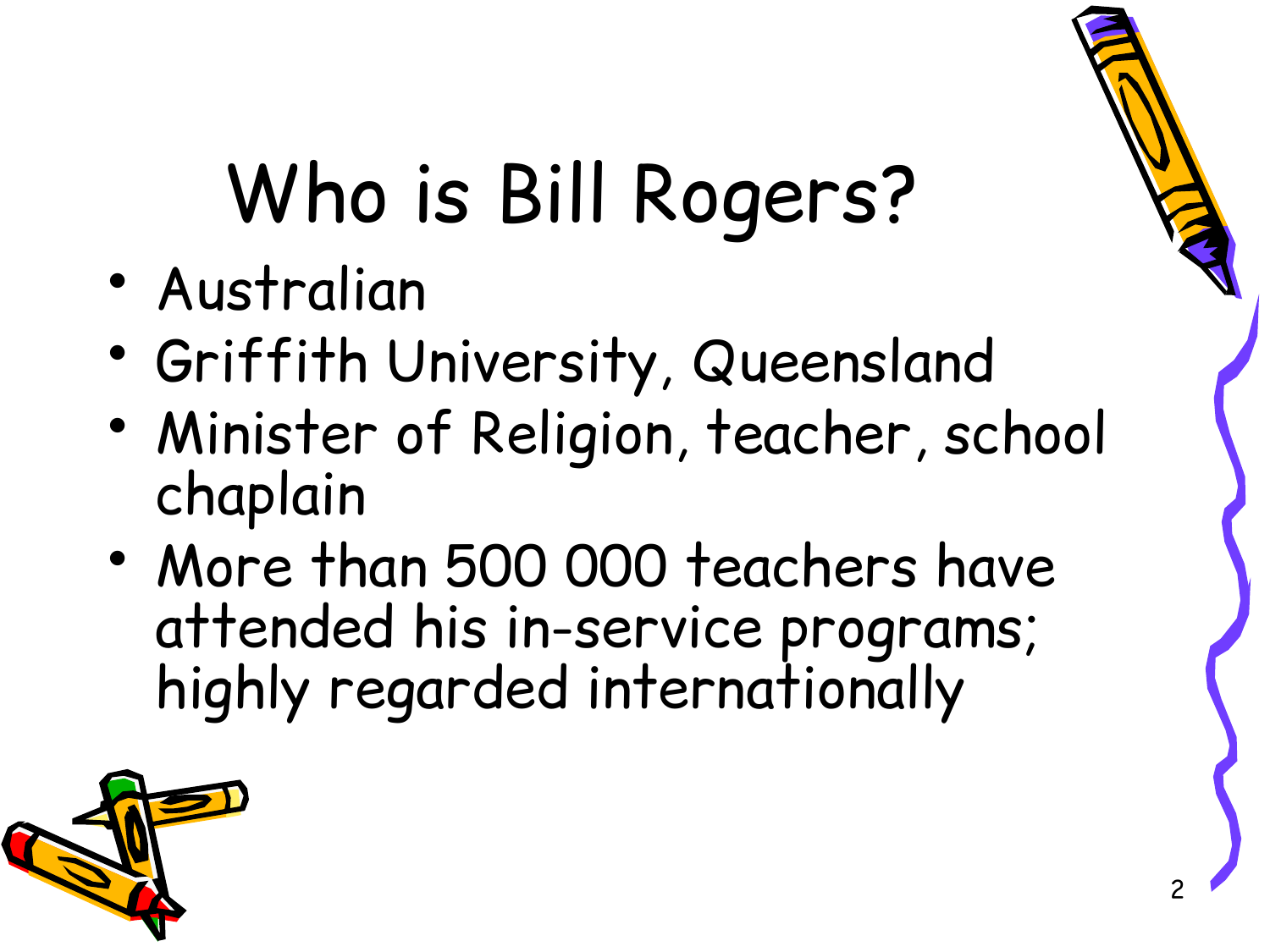

# Who is Bill Rogers?
Australian
Griffith University, Queensland
Minister of Religion, teacher, school chaplain
More than 500 000 teachers have attended his in-service programs; highly regarded internationally
2